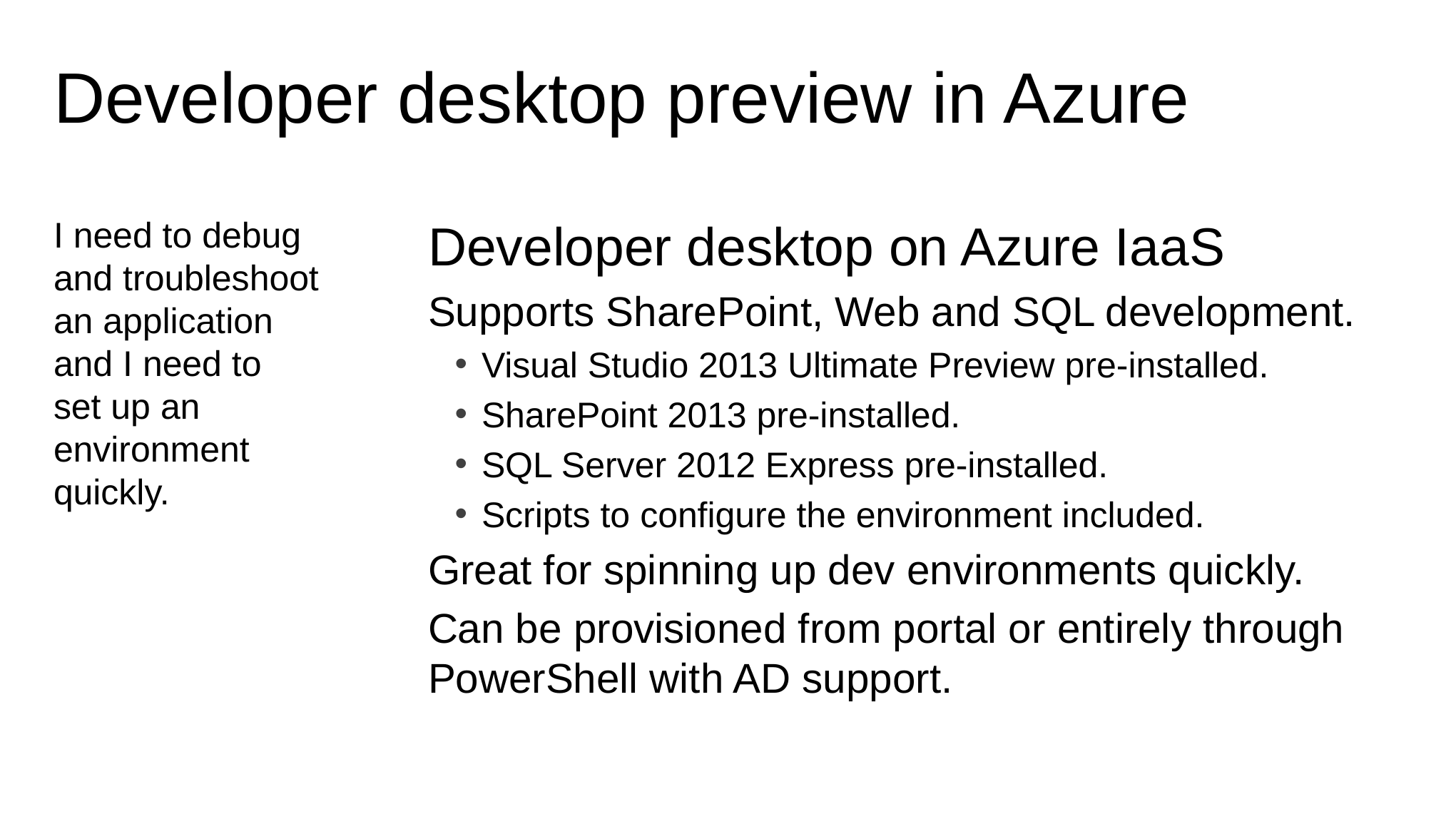

# Developer desktop preview in Azure
I need to debug and troubleshoot an application and I need to
set up an environment quickly.
Developer desktop on Azure IaaS
Supports SharePoint, Web and SQL development.
Visual Studio 2013 Ultimate Preview pre-installed.
SharePoint 2013 pre-installed.
SQL Server 2012 Express pre-installed.
Scripts to configure the environment included.
Great for spinning up dev environments quickly.
Can be provisioned from portal or entirely through PowerShell with AD support.